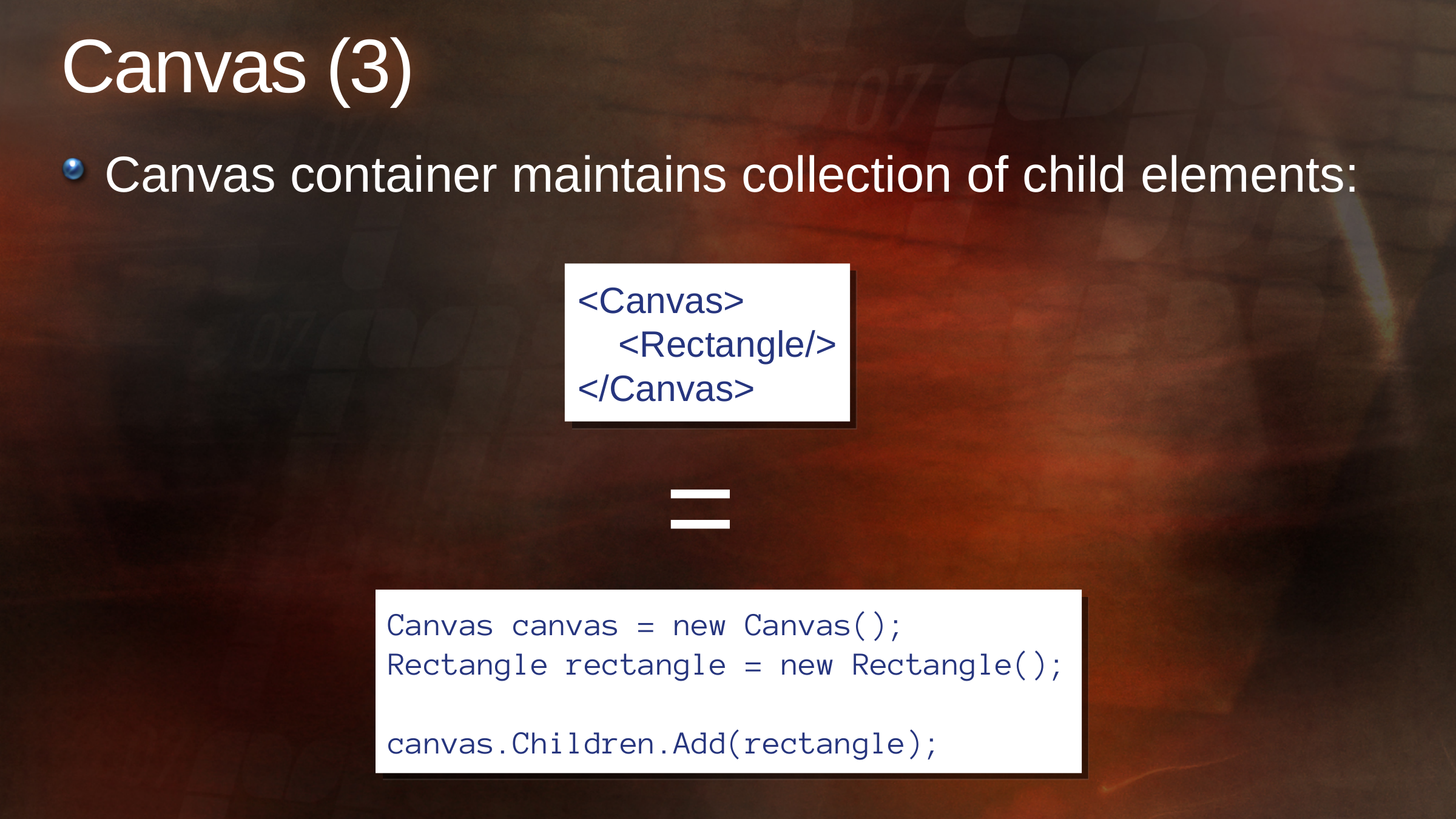

# Canvas (3)
Canvas container maintains collection of child elements:

<Canvas>
    <Rectangle/>
</Canvas>
=
Canvas canvas = new Canvas();
Rectangle rectangle = new Rectangle();

canvas.Children.Add(rectangle);